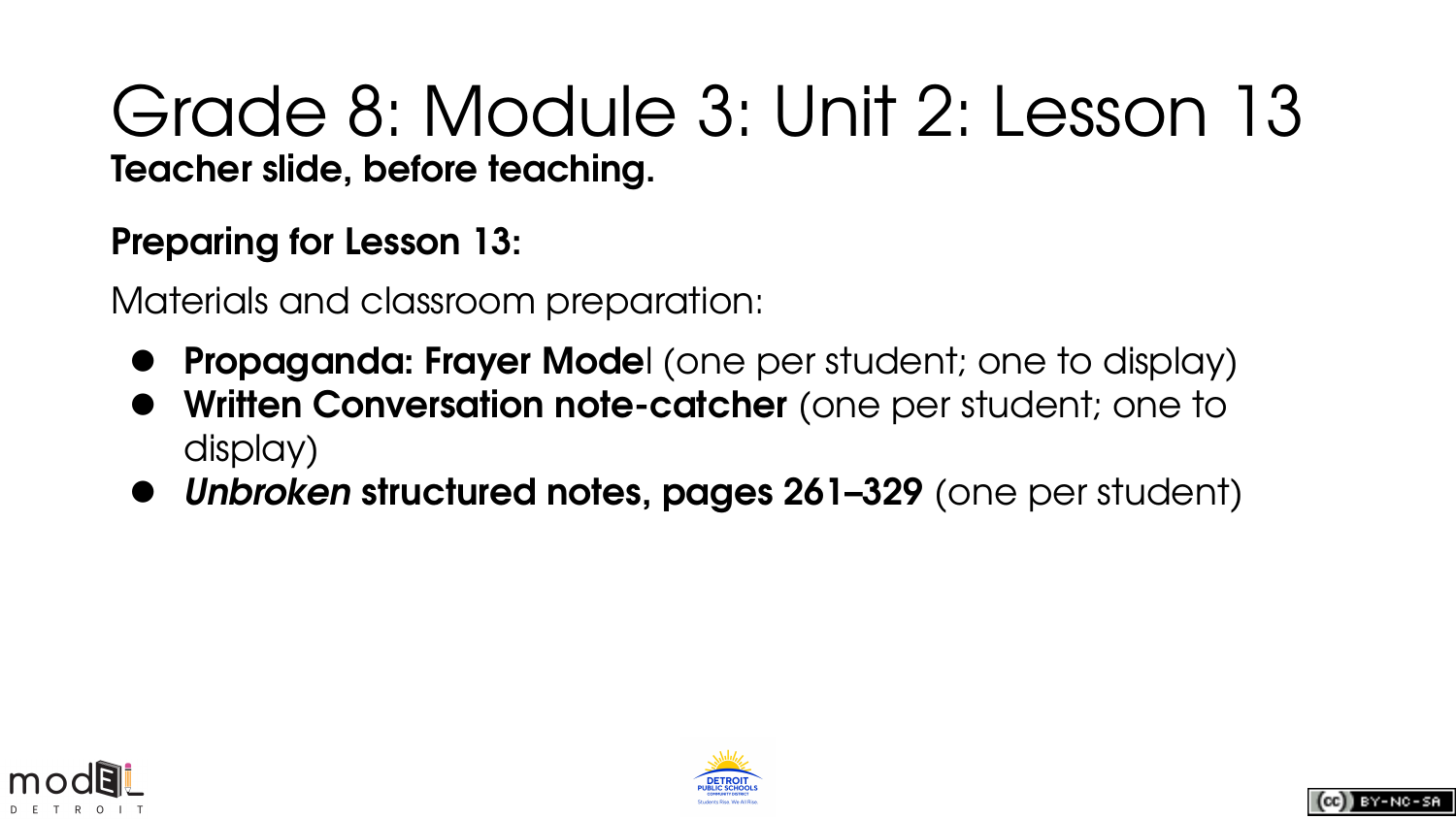

# Grade 8: Module 3: Unit 2: Lesson 13
Teacher slide, before teaching.

Preparing for Lesson 13:
Materials and classroom preparation:
Propaganda: Frayer Model (one per student; one to display)
Written Conversation note-catcher (one per student; one to display)
Unbroken structured notes, pages 261–329 (one per student)